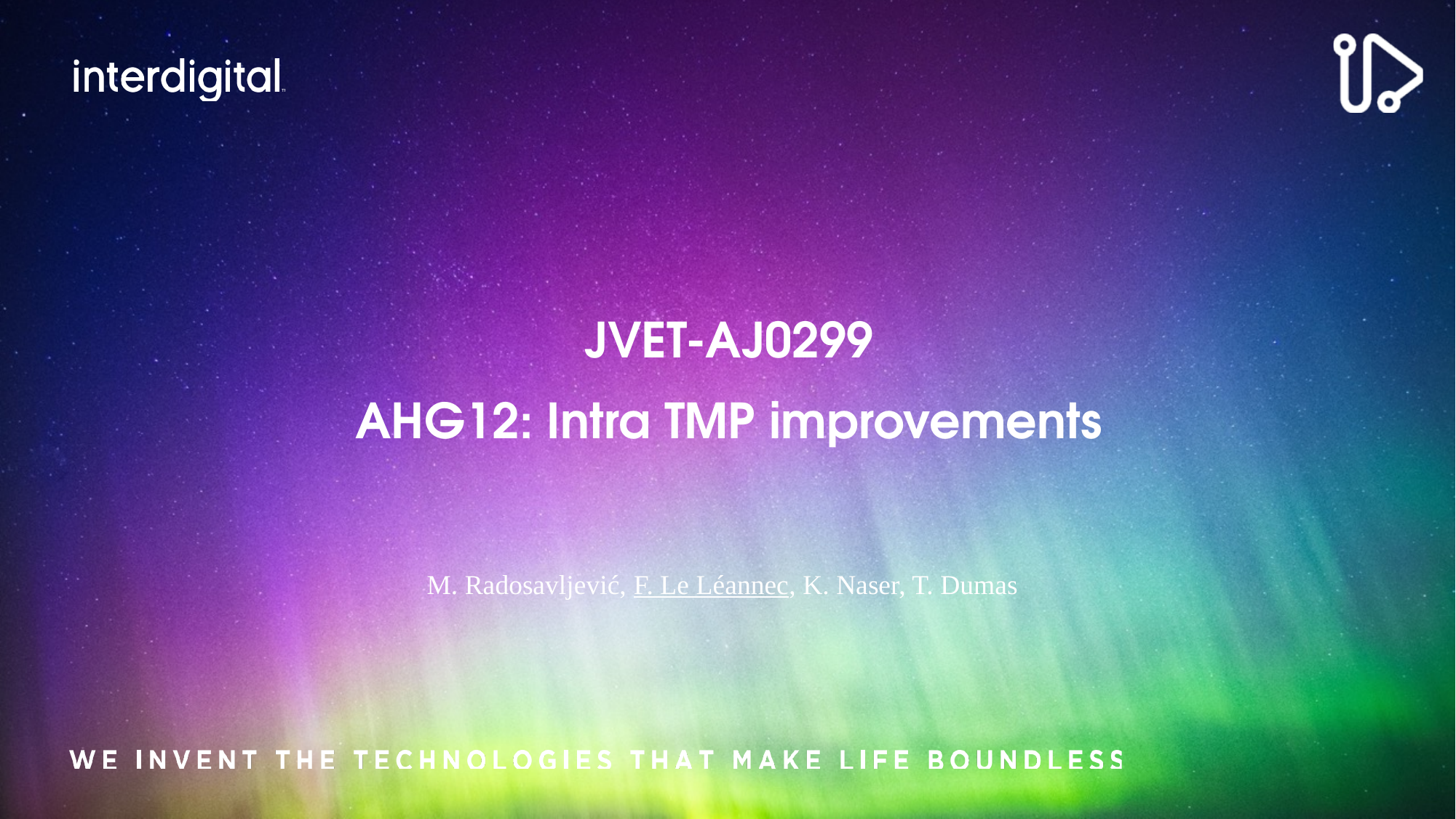

# JVET-AJ0299 AHG12: Intra TMP improvements
M. Radosavljević, F. Le Léannec, K. Naser, T. Dumas